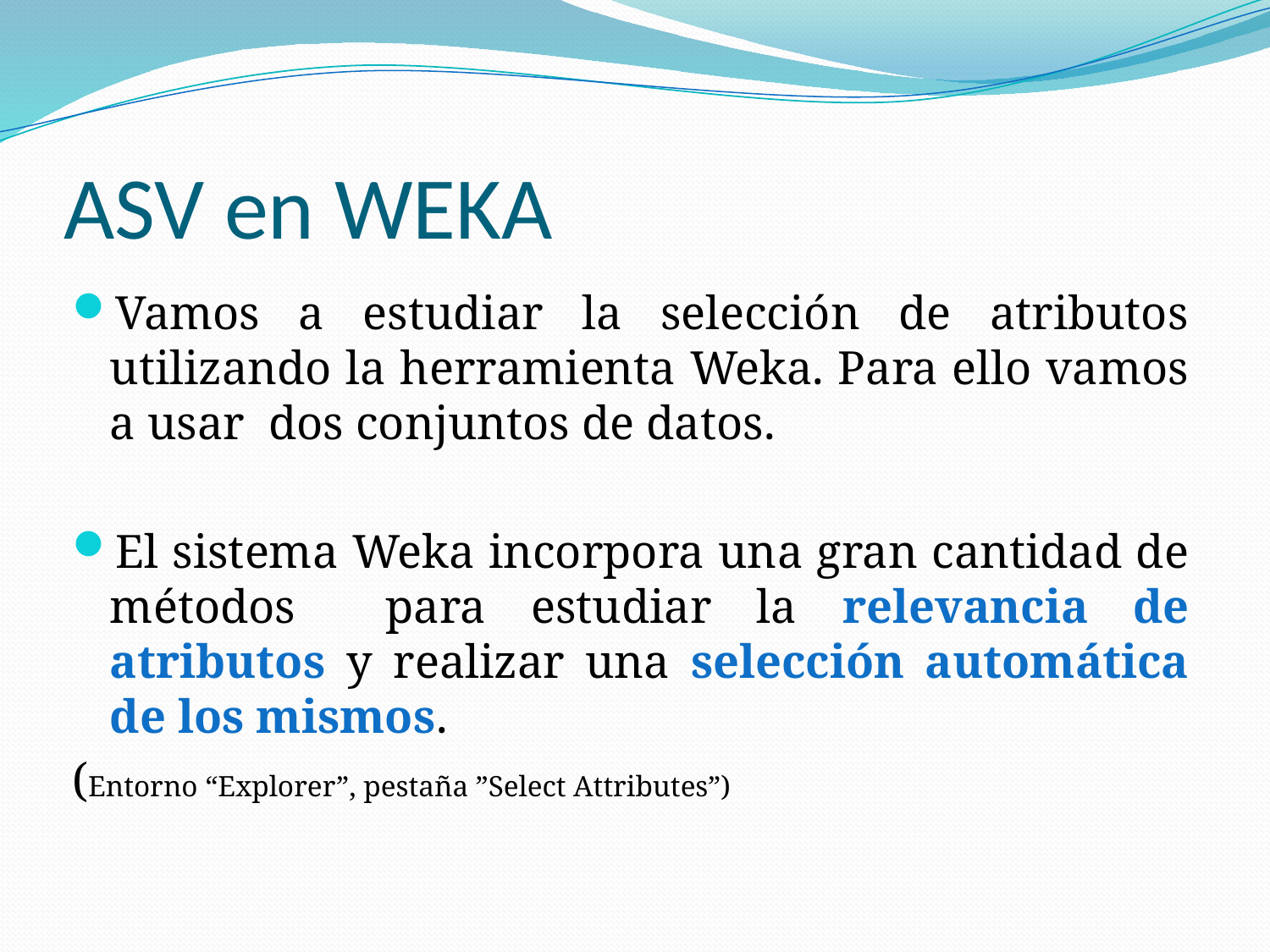

# ASV en WEKA
Vamos a estudiar la selección de atributos utilizando la herramienta Weka. Para ello vamos a usar  dos conjuntos de datos.

El sistema Weka incorpora una gran cantidad de métodos  para estudiar la relevancia de atributos y realizar una selección automática de los mismos.
(Entorno “Explorer”, pestaña ”Select Attributes”)